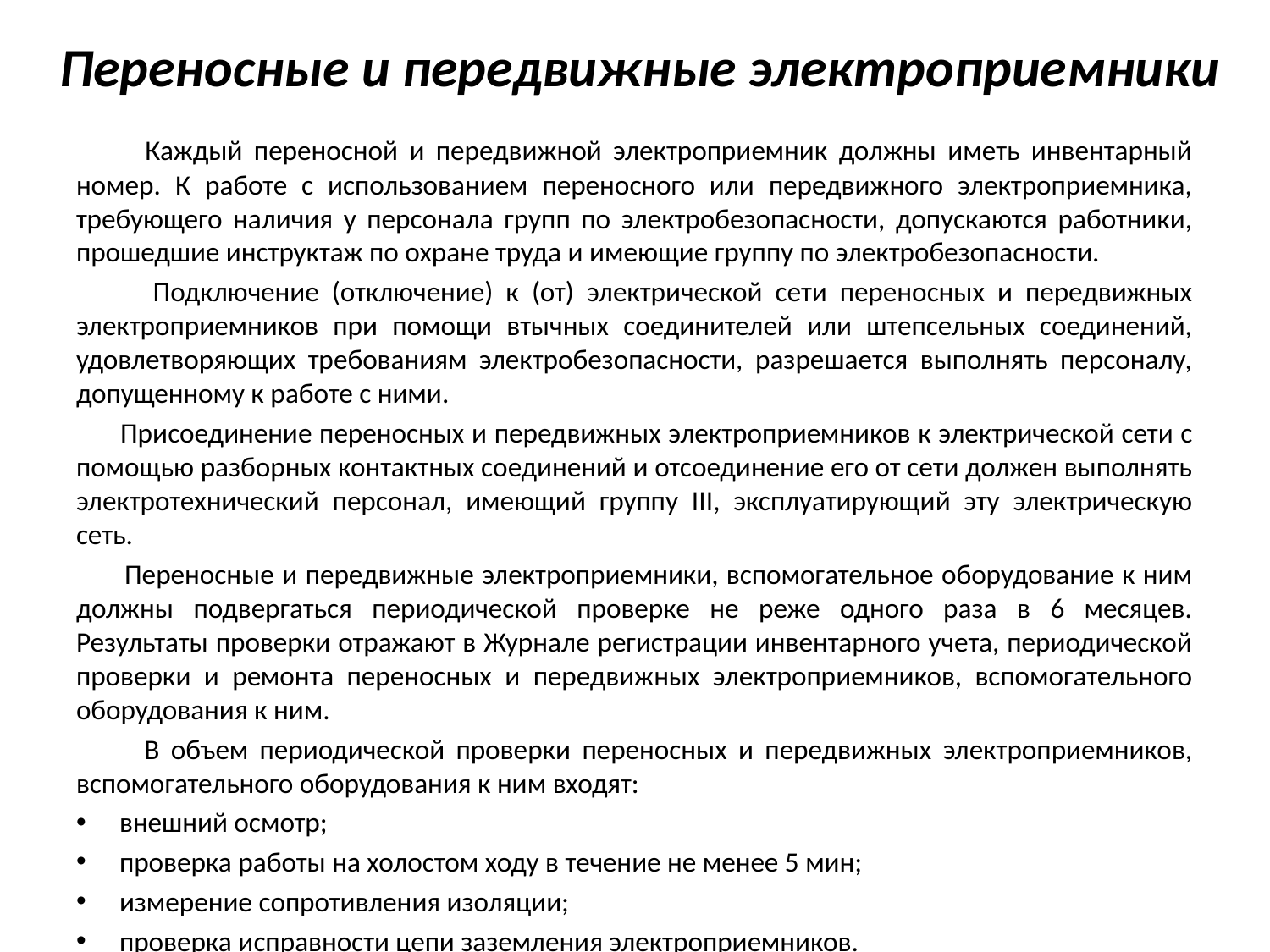

# Переносные и передвижные электроприемники
      Каждый переносной и передвижной электроприемник должны иметь инвентарный номер. К работе с использованием переносного или передвижного электроприемника, требующего наличия у персонала групп по электробезопасности, допускаются работники, прошедшие инструктаж по охране труда и имеющие группу по электробезопасности.
      Подключение (отключение) к (от) электрической сети переносных и передвижных электроприемников при помощи втычных соединителей или штепсельных соединений, удовлетворяющих требованиям электробезопасности, разрешается выполнять персоналу, допущенному к работе с ними.
      Присоединение переносных и передвижных электроприемников к электрической сети с помощью разборных контактных соединений и отсоединение его от сети должен выполнять электротехнический персонал, имеющий группу III, эксплуатирующий эту электрическую сеть.
      Переносные и передвижные электроприемники, вспомогательное оборудование к ним должны подвергаться периодической проверке не реже одного раза в 6 месяцев. Результаты проверки отражают в Журнале регистрации инвентарного учета, периодической проверки и ремонта переносных и передвижных электроприемников, вспомогательного оборудования к ним.
      В объем периодической проверки переносных и передвижных электроприемников, вспомогательного оборудования к ним входят:
внешний осмотр;
проверка работы на холостом ходу в течение не менее 5 мин;
измерение сопротивления изоляции;
проверка исправности цепи заземления электроприемников.